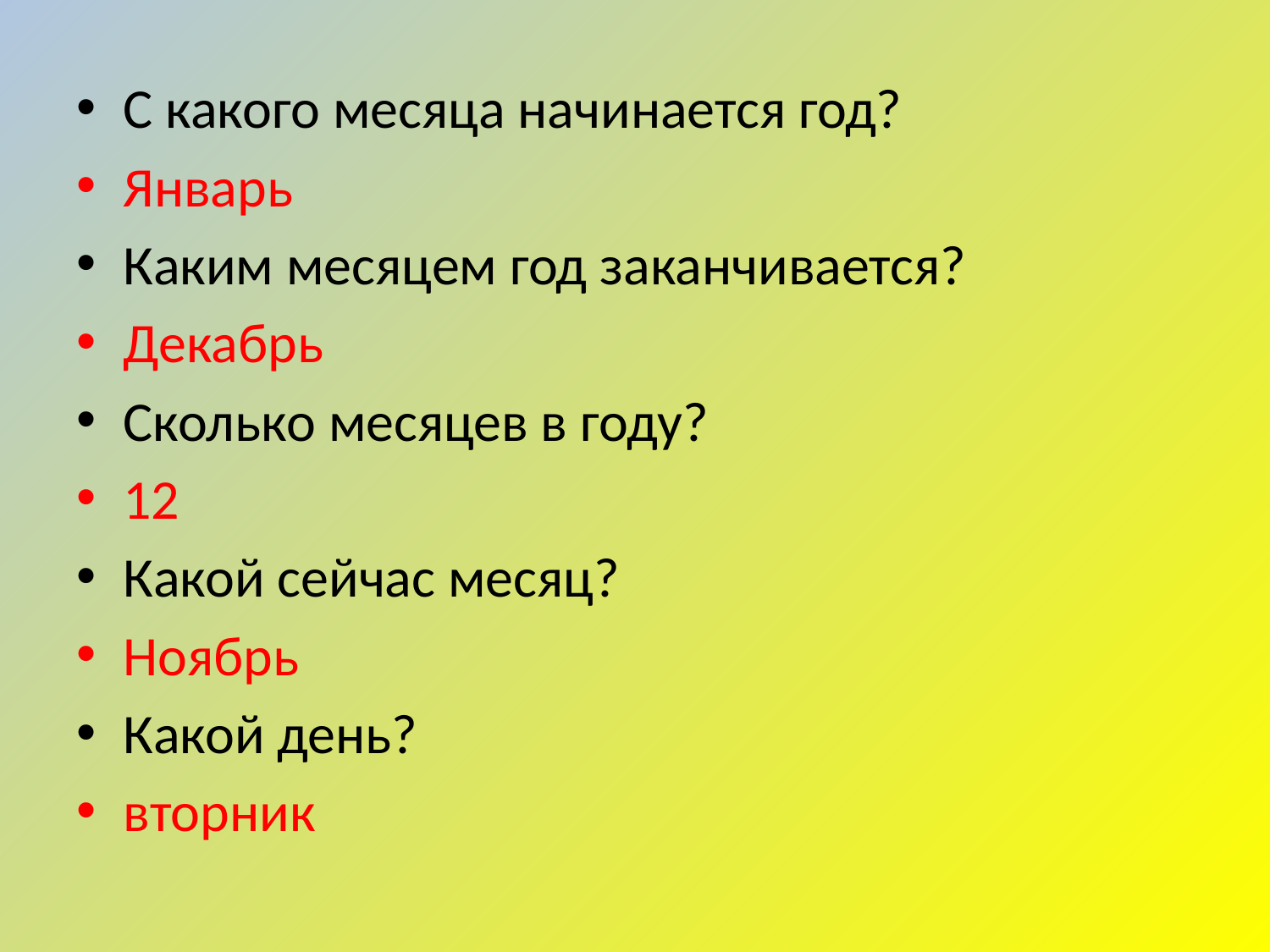

С какого месяца начинается год?
Январь
Каким месяцем год заканчивается?
Декабрь
Сколько месяцев в году?
12
Какой сейчас месяц?
Ноябрь
Какой день?
вторник